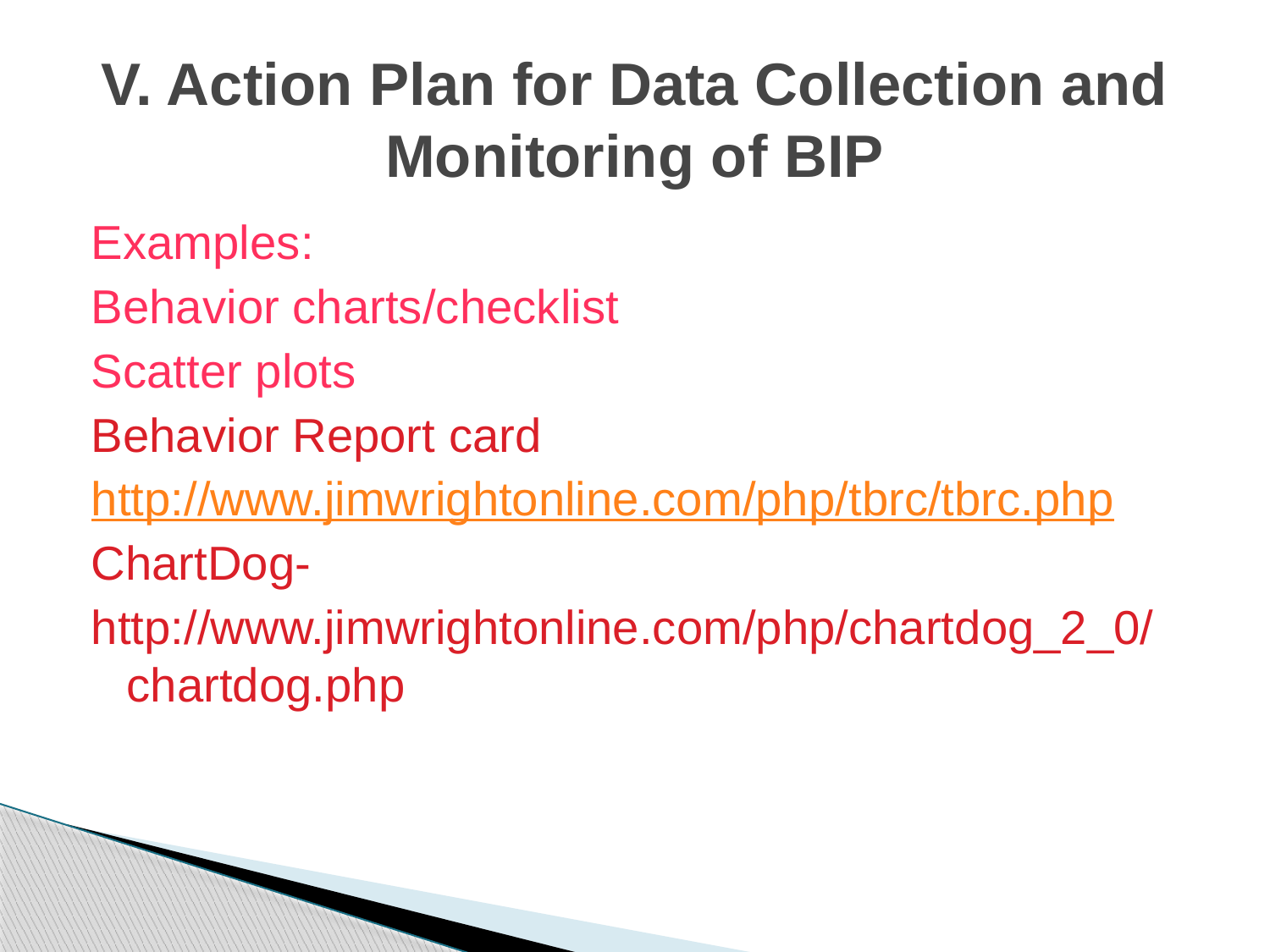

# V. Action Plan for Data Collection and Monitoring of BIP
Examples:
Behavior charts/checklist
Scatter plots
Behavior Report card
http://www.jimwrightonline.com/php/tbrc/tbrc.php
ChartDog-
http://www.jimwrightonline.com/php/chartdog_2_0/chartdog.php